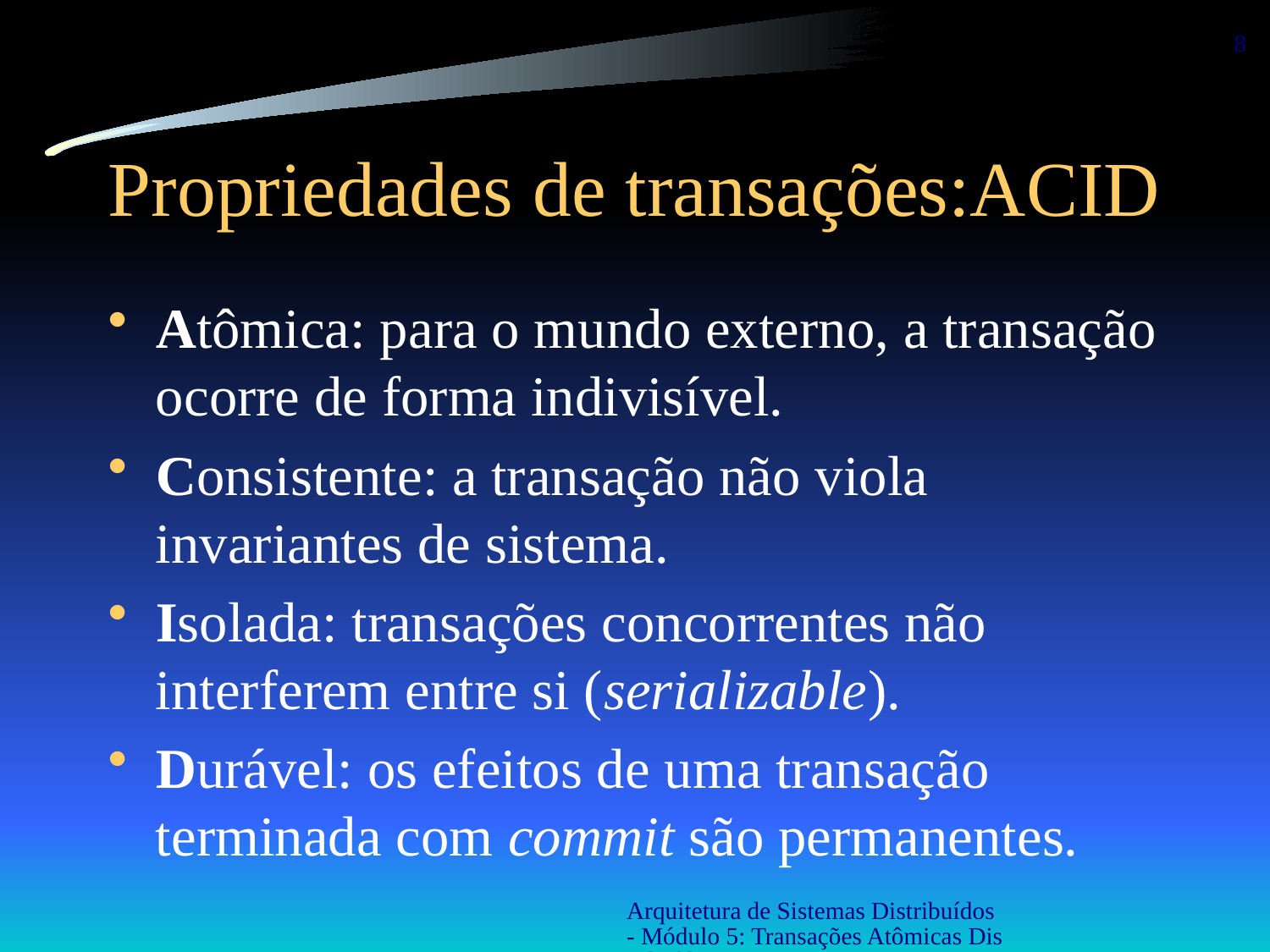

8
# Propriedades de transações:ACID
Atômica: para o mundo externo, a transação ocorre de forma indivisível.
Consistente: a transação não viola invariantes de sistema.
Isolada: transações concorrentes não interferem entre si (serializable).
Durável: os efeitos de uma transação terminada com commit são permanentes.
Arquitetura de Sistemas Distribuídos - Módulo 5: Transações Atômicas Distribuídas